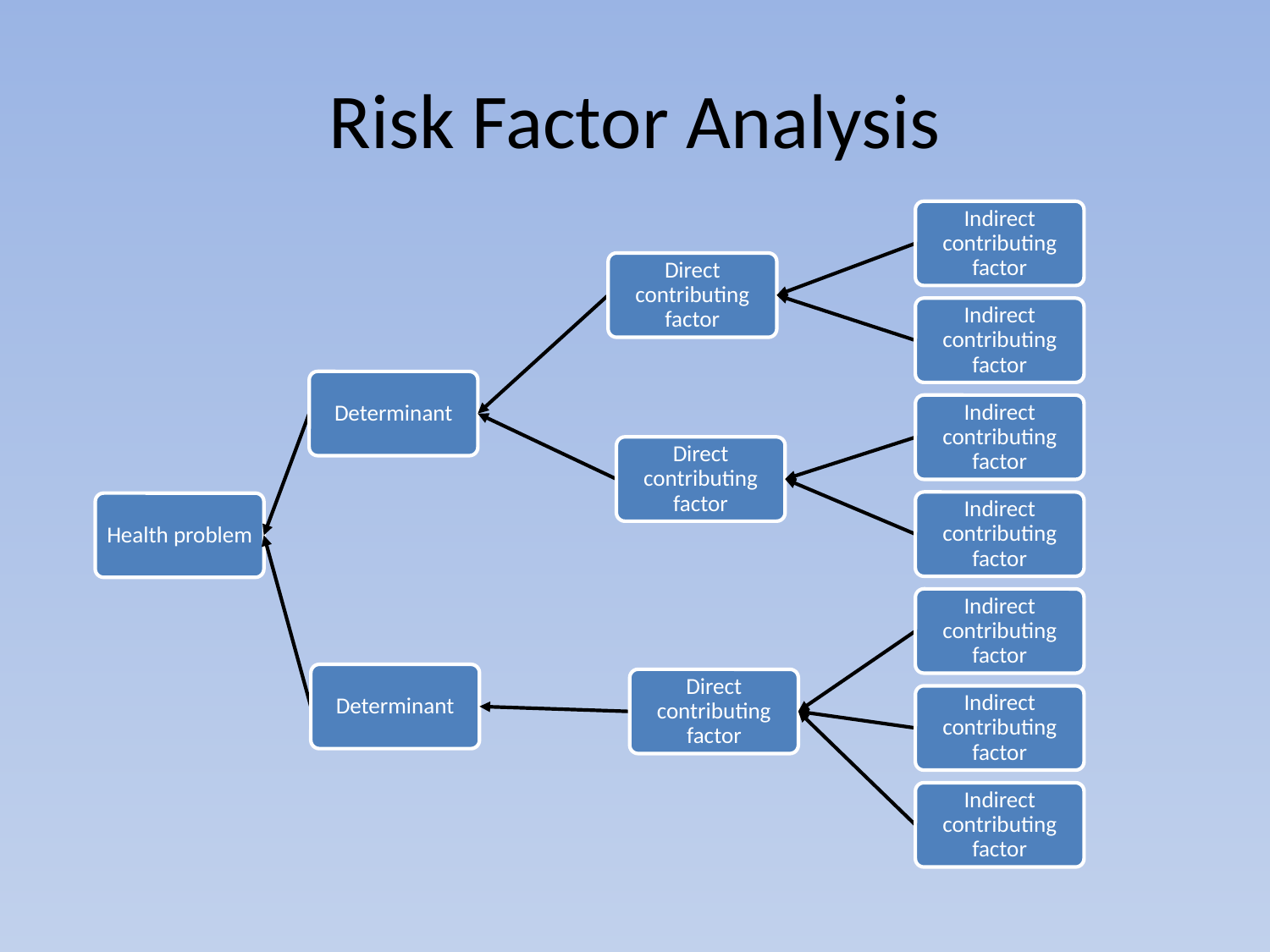

# Risk Factor Analysis
Health problem

Determinant

Direct contributing factor

Indirect contributing factor

Indirect contributing factor

Direct contributing factor

Indirect contributing factor

Indirect contributing factor

Determinant

Direct contributing factor

Indirect contributing factor

Indirect contributing factor

Indirect contributing factor